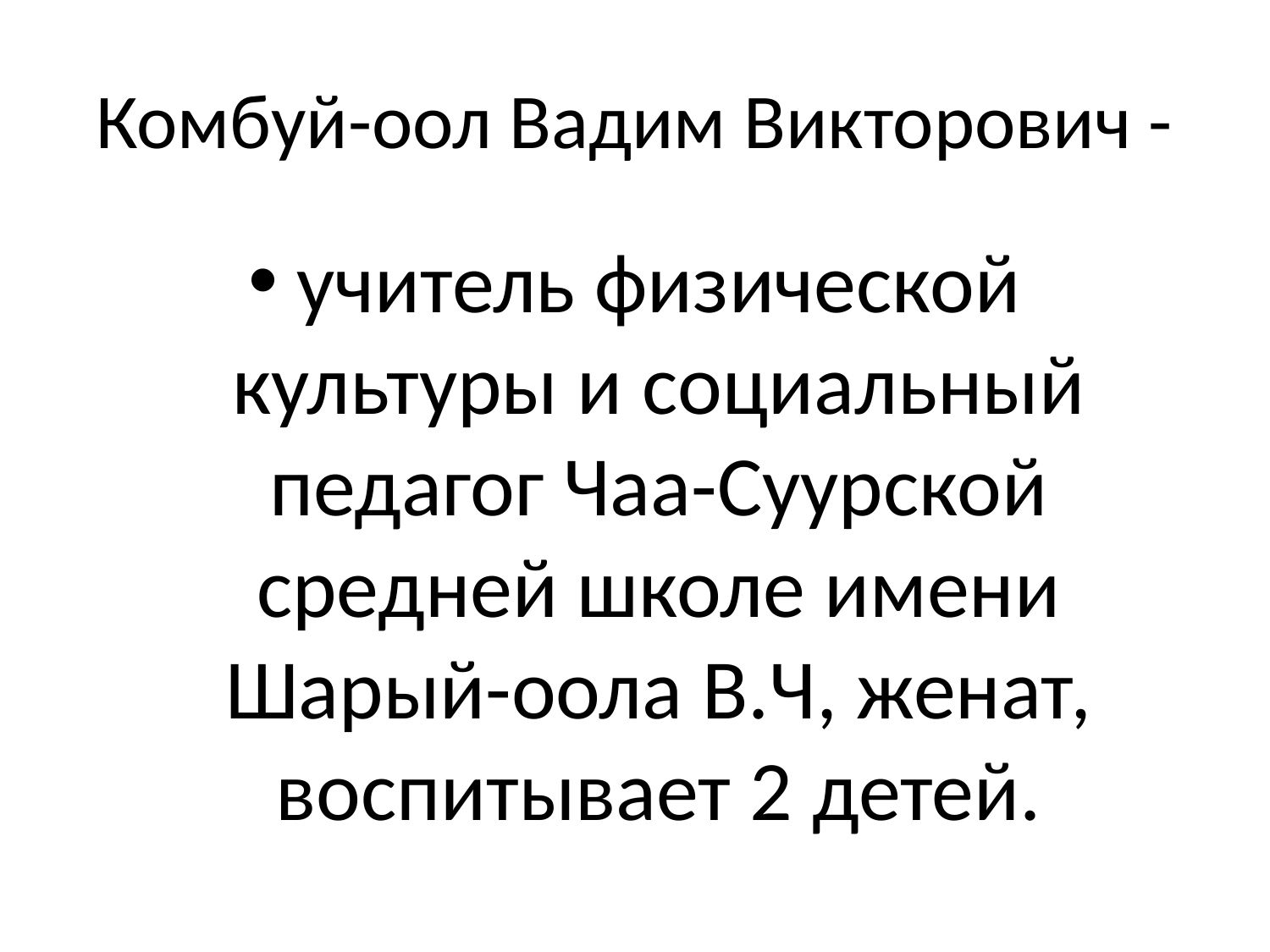

# Комбуй-оол Вадим Викторович -
учитель физической культуры и социальный педагог Чаа-Суурской средней школе имени Шарый-оола В.Ч, женат, воспитывает 2 детей.